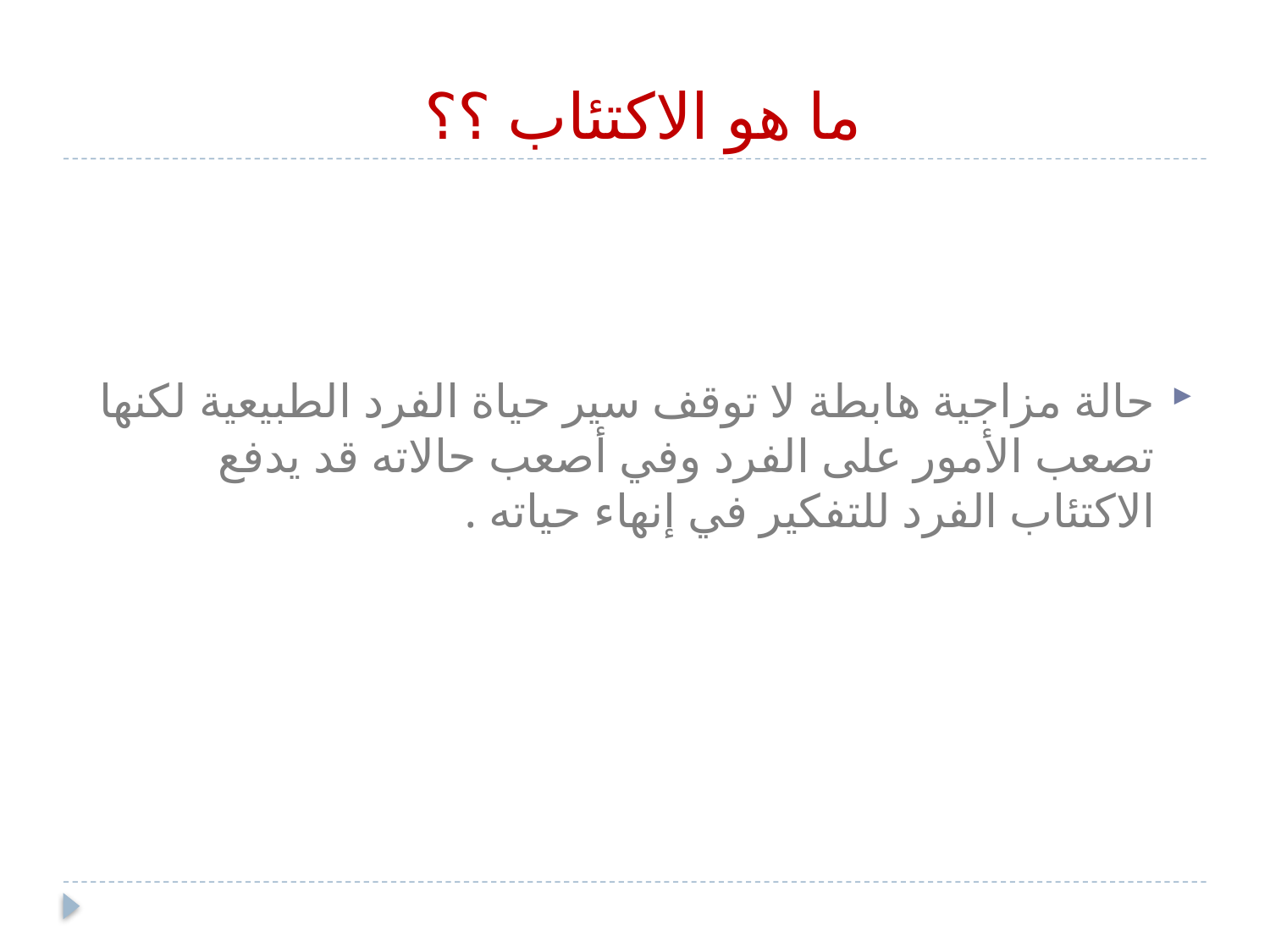

# ما هو الاكتئاب ؟؟

حالة مزاجية هابطة لا توقف سير حياة الفرد الطبيعية لكنها تصعب الأمور على الفرد وفي أصعب حالاته قد يدفع الاكتئاب الفرد للتفكير في إنهاء حياته .